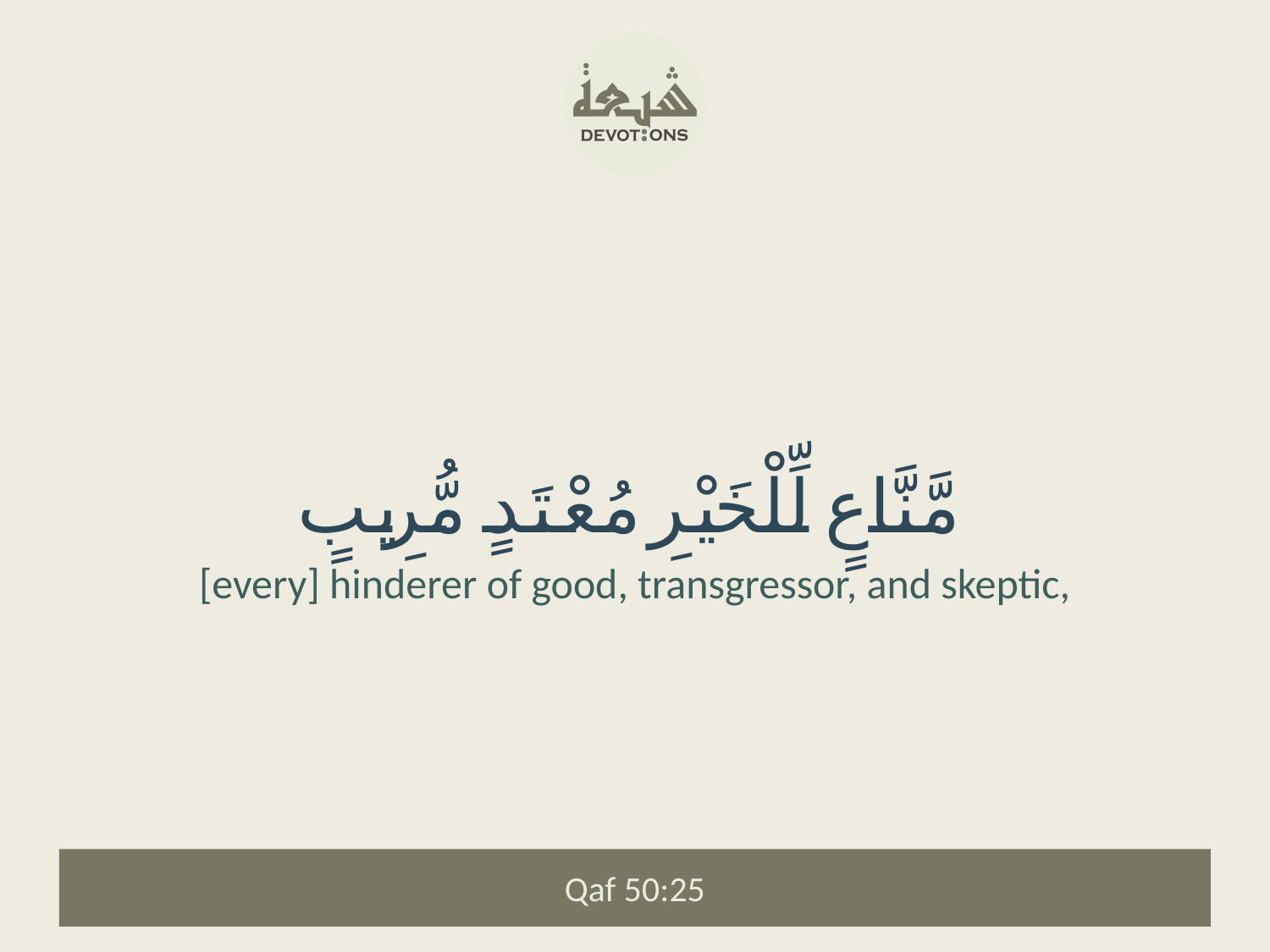

مَّنَّاعٍ لِّلْخَيْرِ مُعْتَدٍ مُّرِيبٍ
[every] hinderer of good, transgressor, and skeptic,
Qaf 50:25